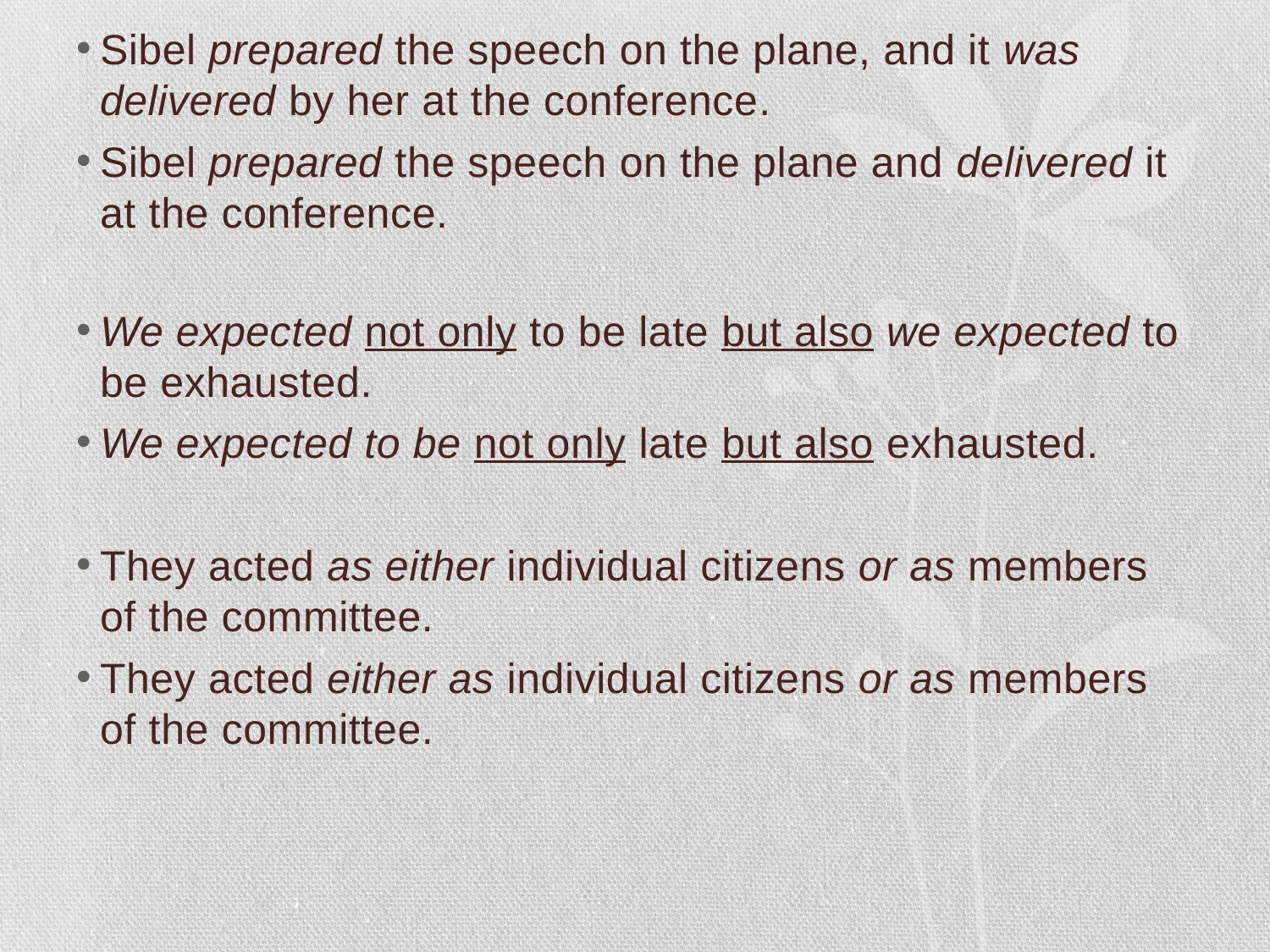

Sibel prepared the speech on the plane, and it was delivered by her at the conference.
Sibel prepared the speech on the plane and delivered it at the conference.

We expected not only to be late but also we expected to be exhausted.
We expected to be not only late but also exhausted.

They acted as either individual citizens or as members of the committee.
They acted either as individual citizens or as members of the committee.
#